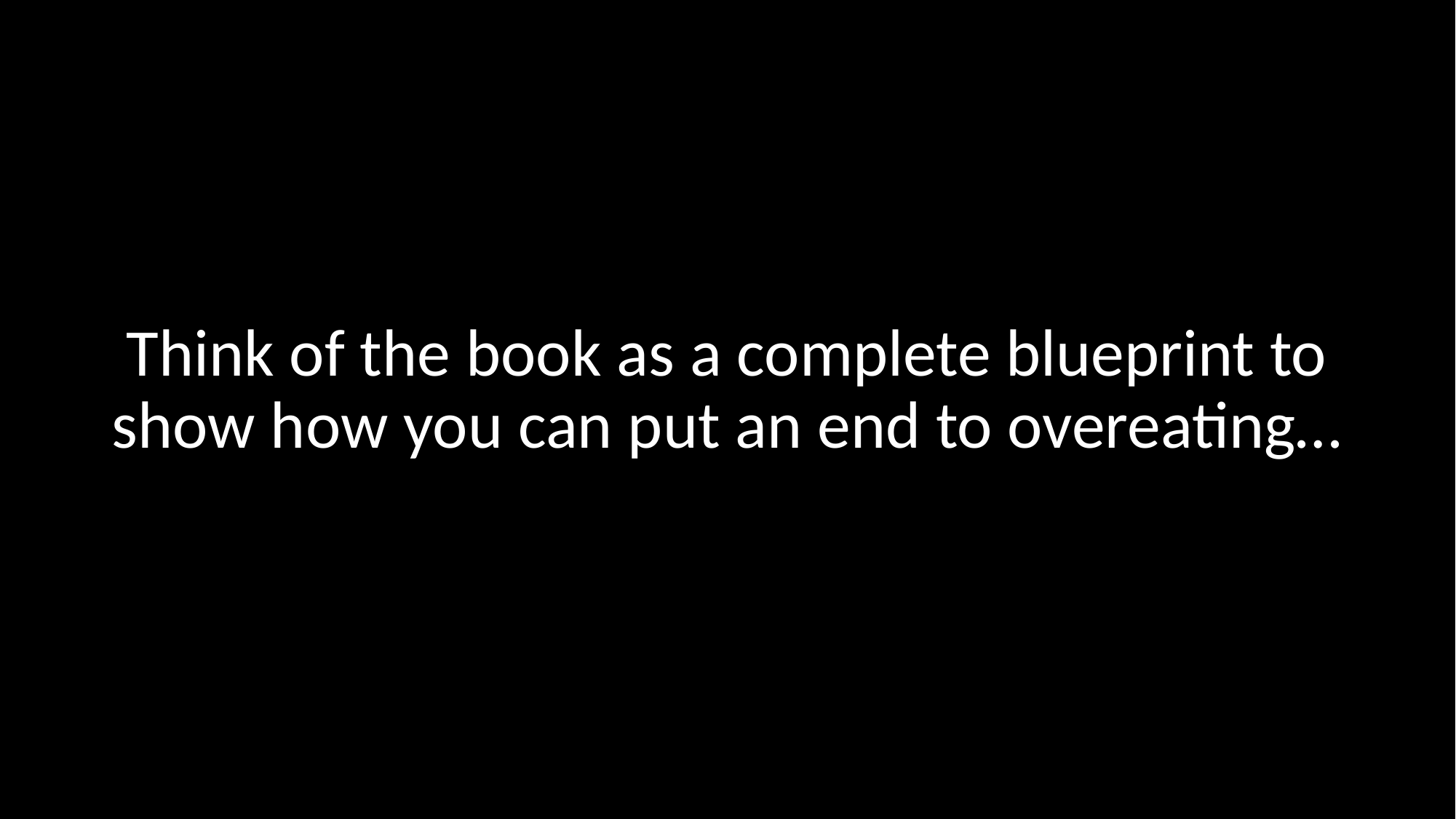

Think of the book as a complete blueprint to show how you can put an end to overeating…